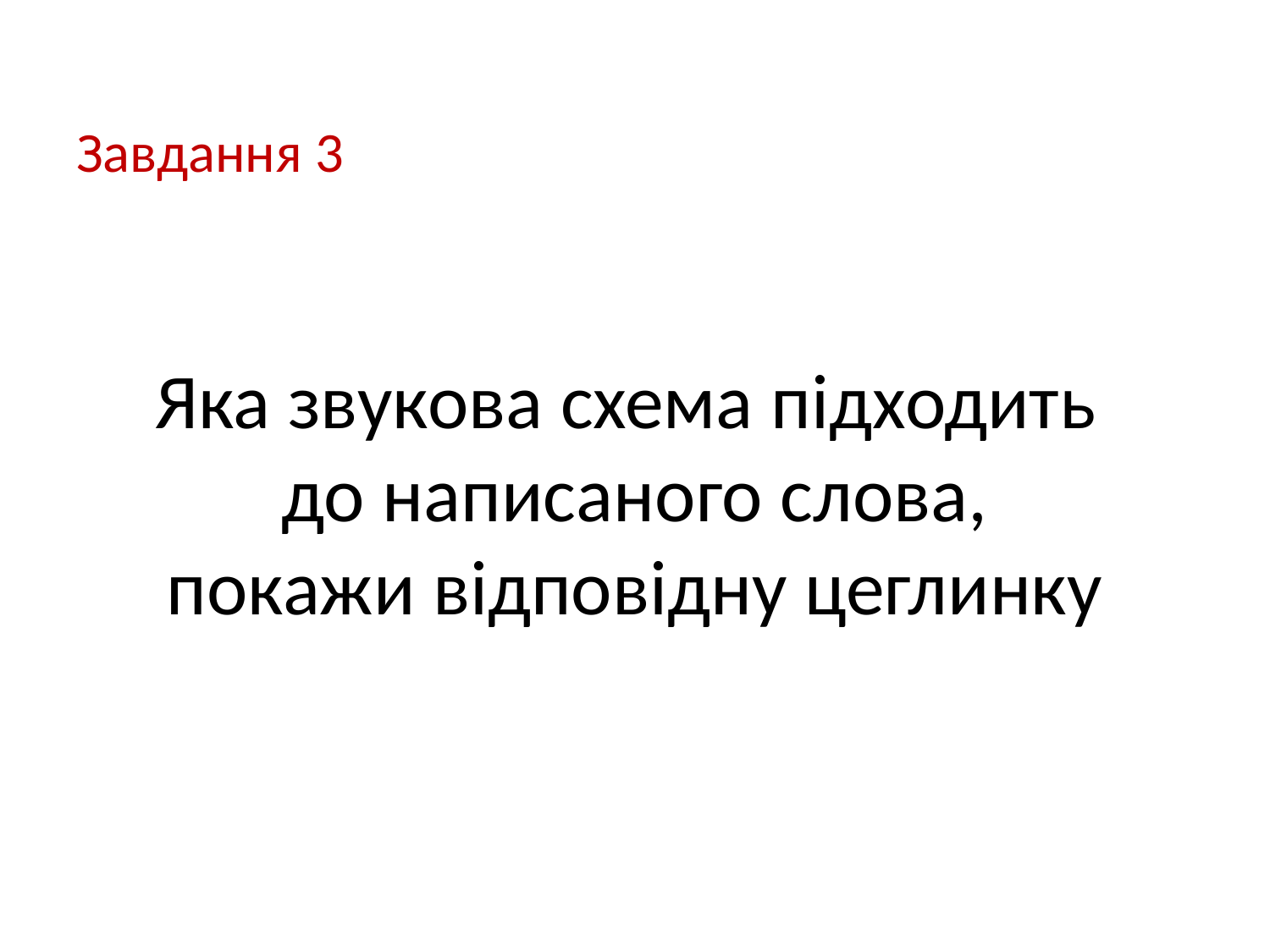

Завдання 3
# Яка звукова схема підходить до написаного слова, покажи відповідну цеглинку